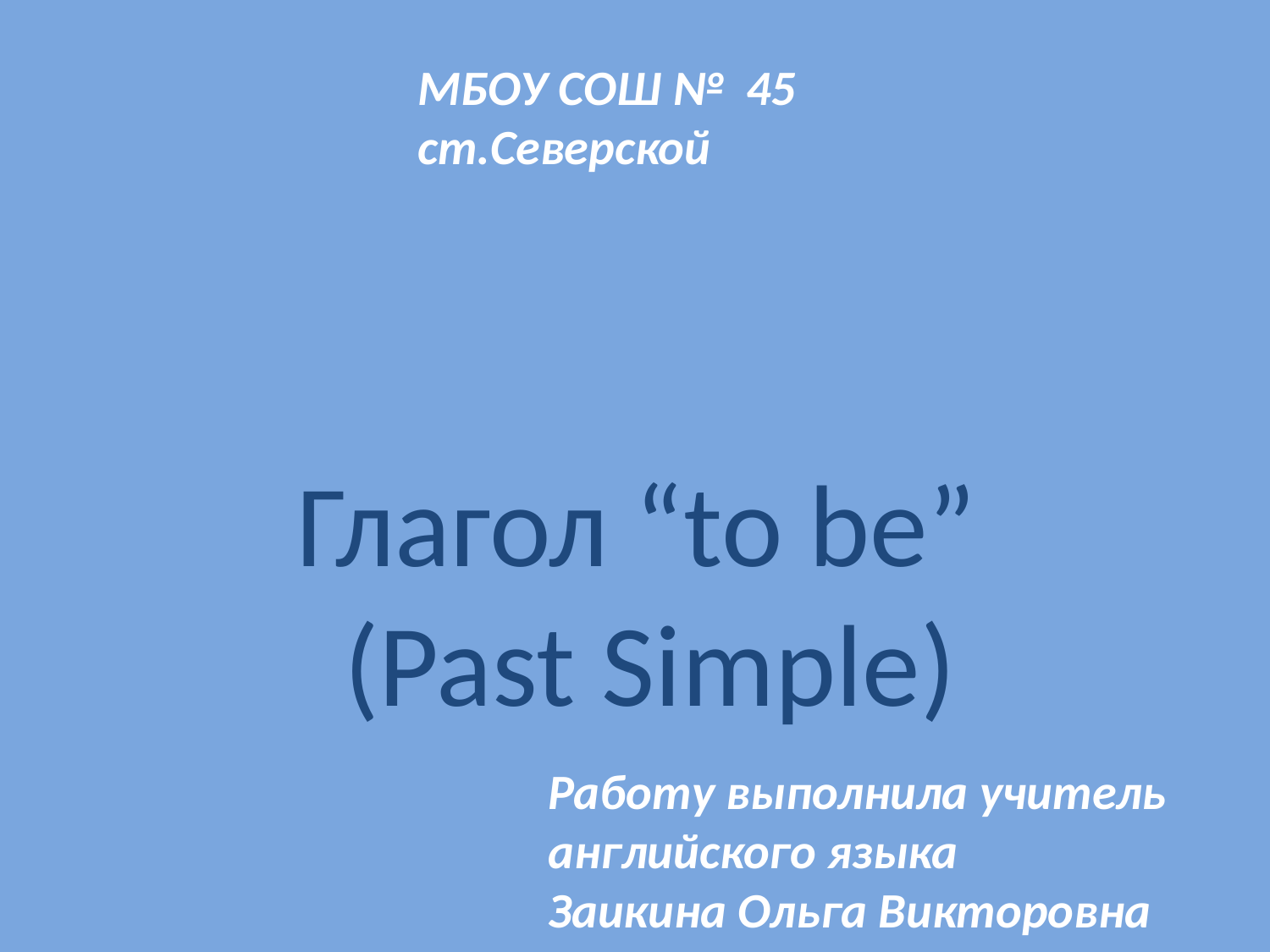

МБОУ СОШ №  45 ст.Северской
# Глагол “to be” (Past Simple)
Работу выполнила учитель английского языка
Заикина Ольга Викторовна